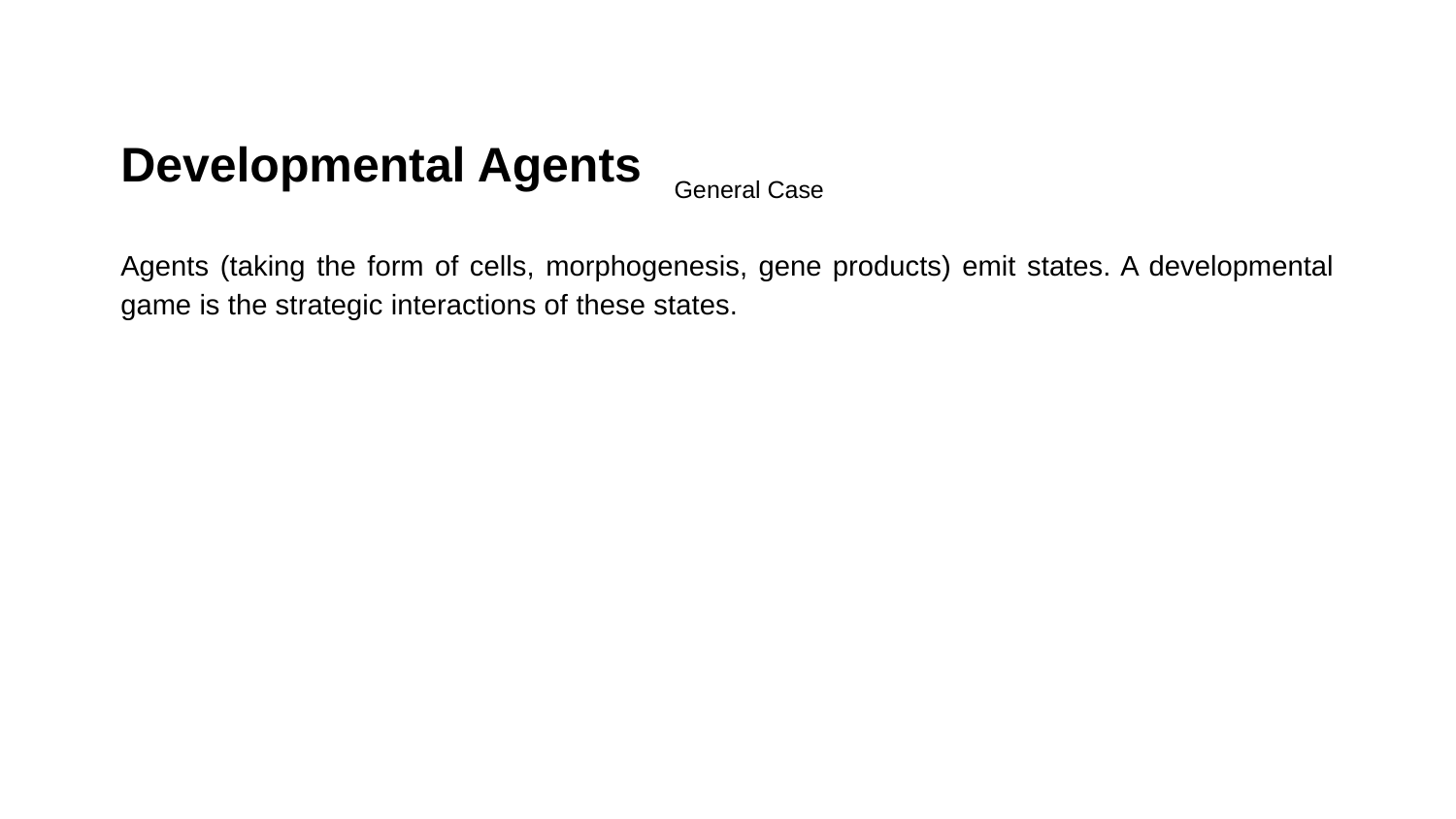

Developmental Agents
General Case
Agents (taking the form of cells, morphogenesis, gene products) emit states. A developmental game is the strategic interactions of these states.